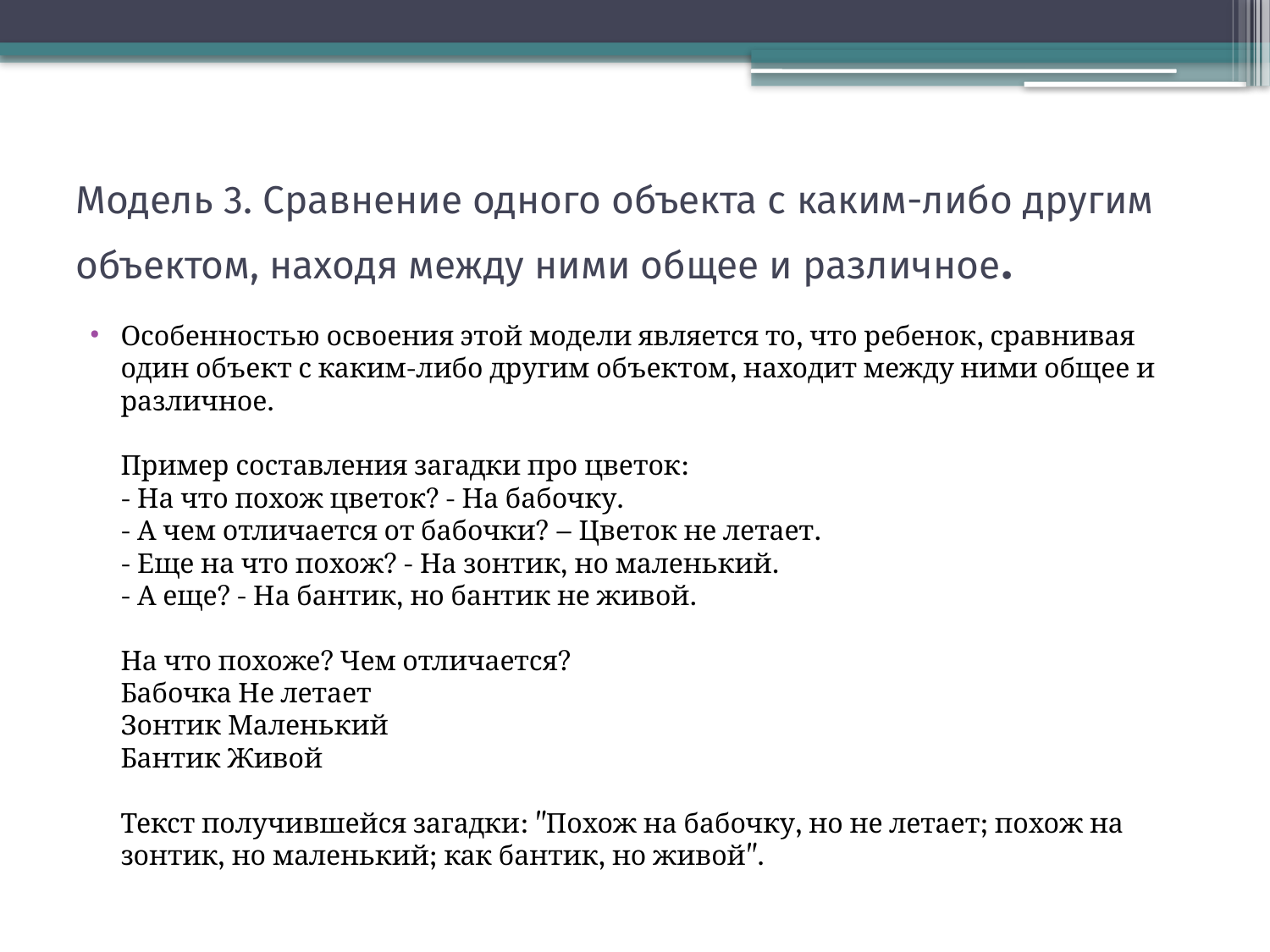

# Модель 3. Сравнение одного объекта с каким-либо другим объектом, находя между ними общее и различное.
Особенностью освоения этой модели является то, что ребенок, сравнивая один объект с каким-либо другим объектом, находит между ними общее и различное.
Пример составления загадки про цветок:
- На что похож цветок? - На бабочку.
- А чем отличается от бабочки? – Цветок не летает.
- Еще на что похож? - На зонтик, но маленький.
- А еще? - На бантик, но бантик не живой.
На что похоже? Чем отличается?
Бабочка Не летает
Зонтик Маленький
Бантик Живой
Текст получившейся загадки: "Похож на бабочку, но не летает; похож на зонтик, но маленький; как бантик, но живой".